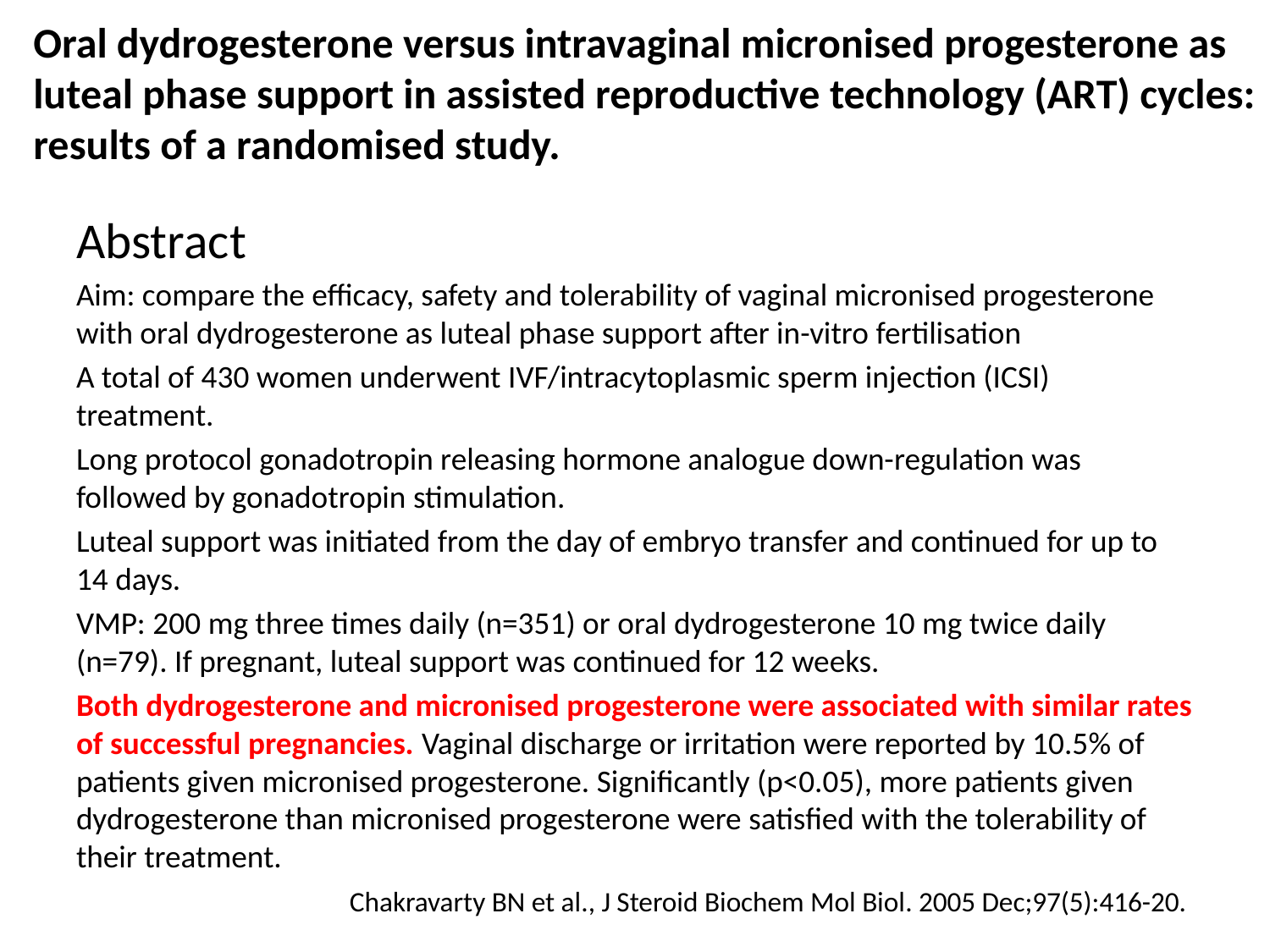

# Oral dydrogesterone versus intravaginal micronised progesterone as luteal phase support in assisted reproductive technology (ART) cycles: results of a randomised study.
Abstract
Aim: compare the efficacy, safety and tolerability of vaginal micronised progesterone with oral dydrogesterone as luteal phase support after in-vitro fertilisation
A total of 430 women underwent IVF/intracytoplasmic sperm injection (ICSI) treatment.
Long protocol gonadotropin releasing hormone analogue down-regulation was followed by gonadotropin stimulation.
Luteal support was initiated from the day of embryo transfer and continued for up to 14 days.
VMP: 200 mg three times daily (n=351) or oral dydrogesterone 10 mg twice daily (n=79). If pregnant, luteal support was continued for 12 weeks.
Both dydrogesterone and micronised progesterone were associated with similar rates of successful pregnancies. Vaginal discharge or irritation were reported by 10.5% of patients given micronised progesterone. Significantly (p<0.05), more patients given dydrogesterone than micronised progesterone were satisfied with the tolerability of their treatment.

Chakravarty BN et al., J Steroid Biochem Mol Biol. 2005 Dec;97(5):416-20.